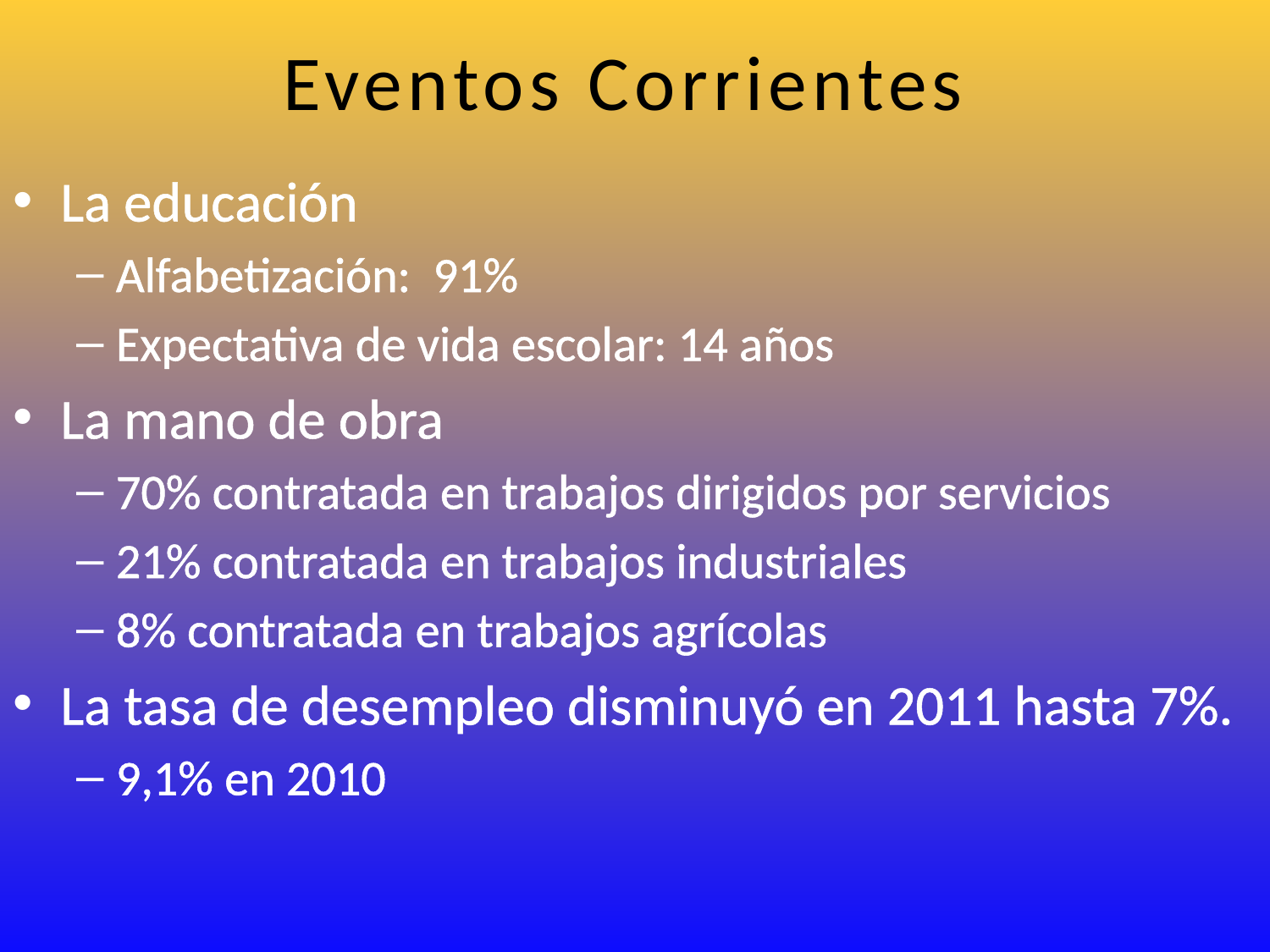

# Eventos Corrientes
La educación
Alfabetización:  91%
Expectativa de vida escolar: 14 años
La mano de obra
70% contratada en trabajos dirigidos por servicios
21% contratada en trabajos industriales
8% contratada en trabajos agrícolas
La tasa de desempleo disminuyó en 2011 hasta 7%.
9,1% en 2010